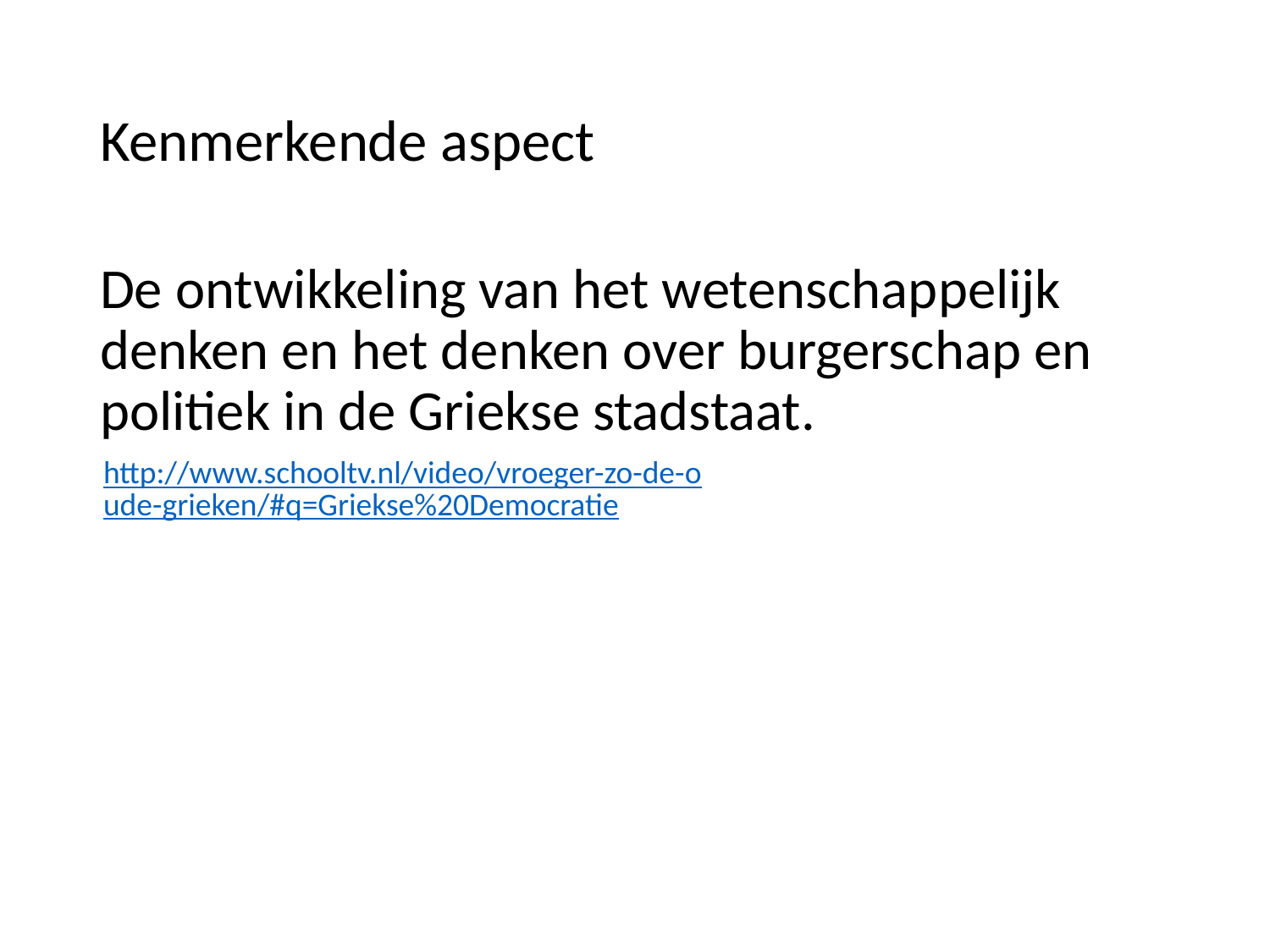

# Kenmerkende aspect
De ontwikkeling van het wetenschappelijk denken en het denken over burgerschap en politiek in de Griekse stadstaat.

http://www.schooltv.nl/video/vroeger-zo-de-oude-grieken/#q=Griekse%20Democratie